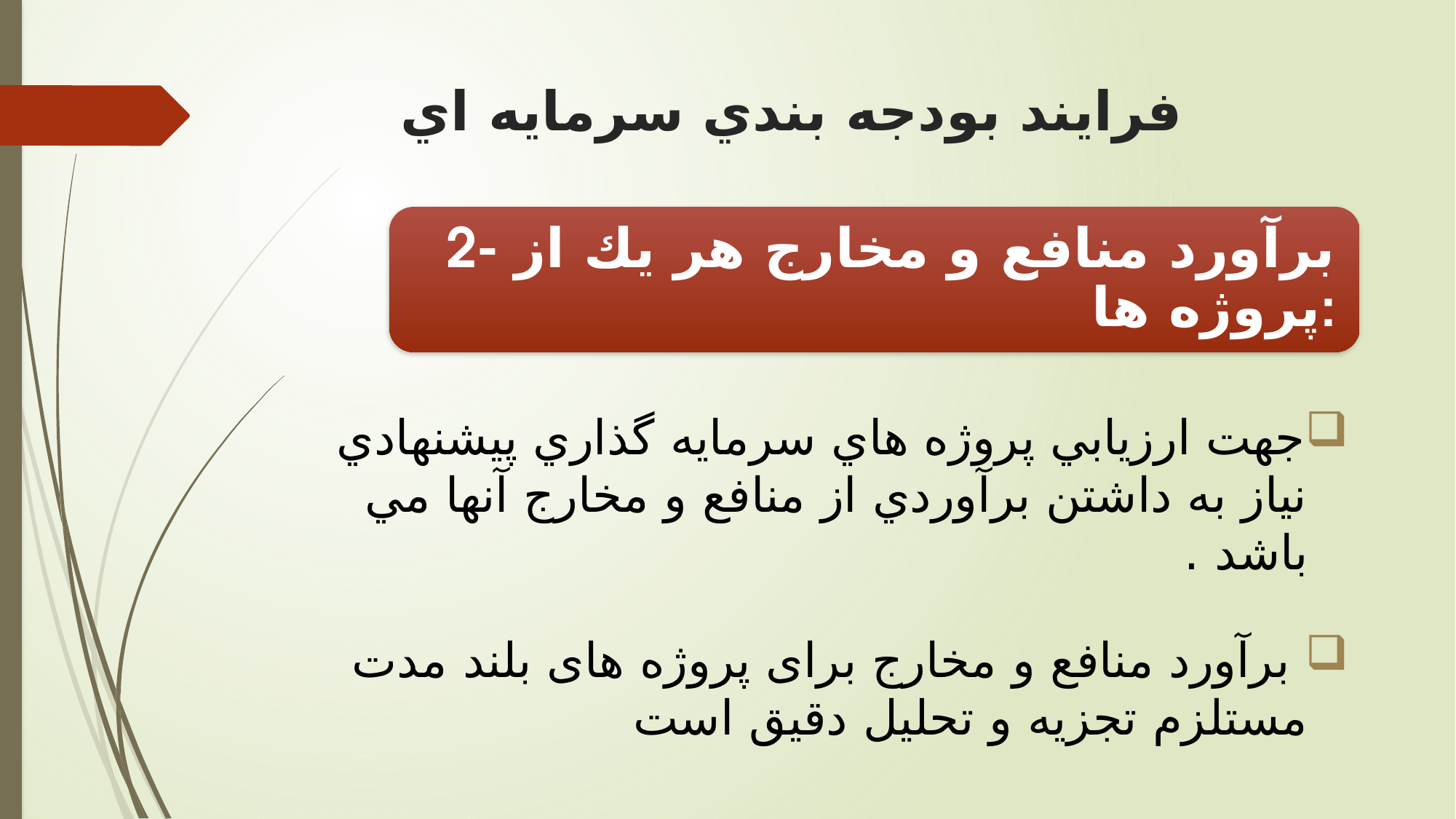

# فرايند بودجه بندي سرمايه اي
2- برآورد منافع و مخارج هر يك از پروژه ها:

جهت ارزيابي پروژه هاي سرمايه گذاري پيشنهادي نياز به داشتن برآوردي از منافع و مخارج آنها مي باشد .

 برآورد منافع و مخارج برای پروژه های بلند مدت مستلزم تجزیه و تحلیل دقیق است